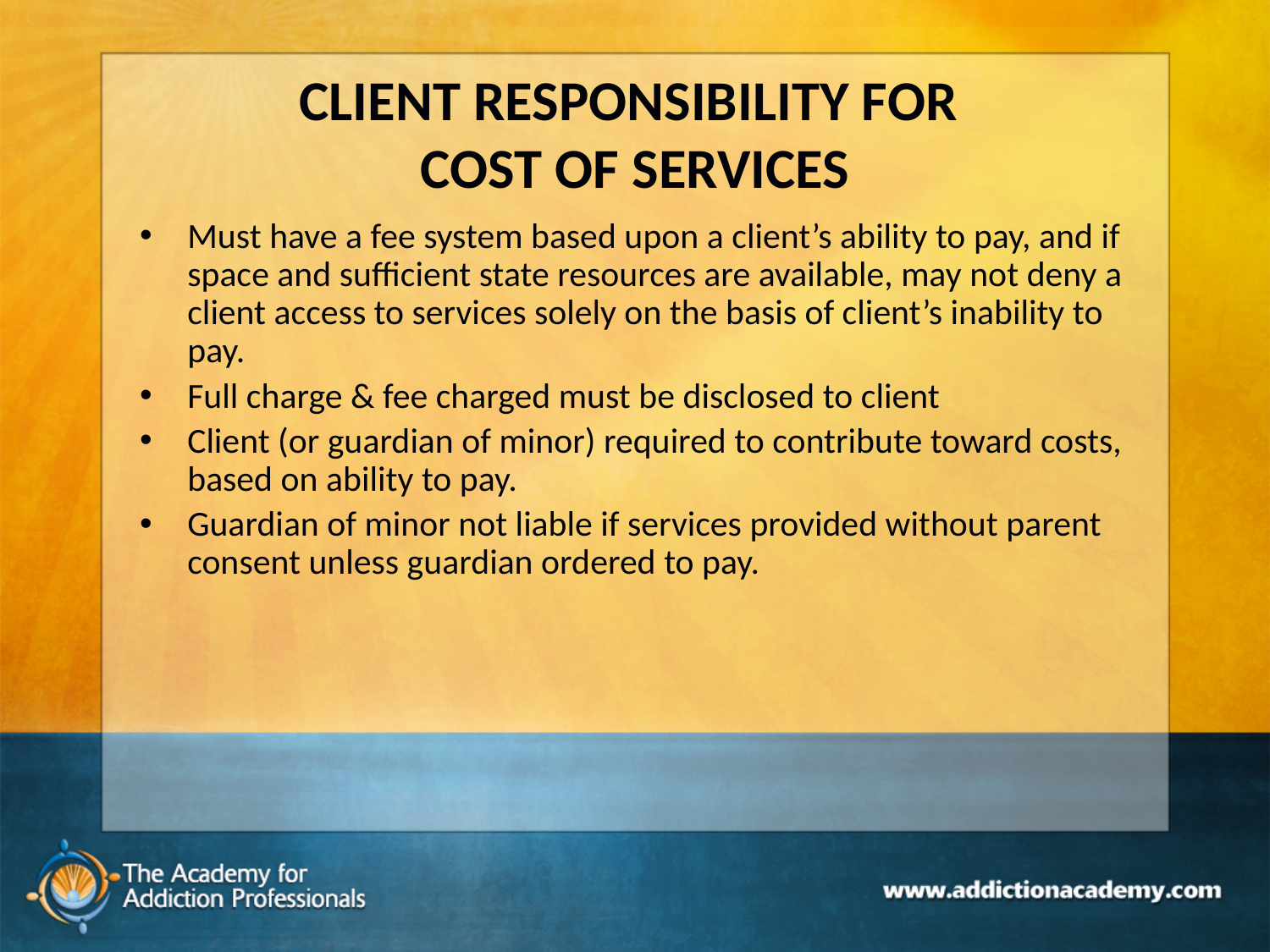

# CLIENT RESPONSIBILITY FOR COST OF SERVICES
Must have a fee system based upon a client’s ability to pay, and if space and sufficient state resources are available, may not deny a client access to services solely on the basis of client’s inability to pay.
Full charge & fee charged must be disclosed to client
Client (or guardian of minor) required to contribute toward costs, based on ability to pay.
Guardian of minor not liable if services provided without parent consent unless guardian ordered to pay.
121